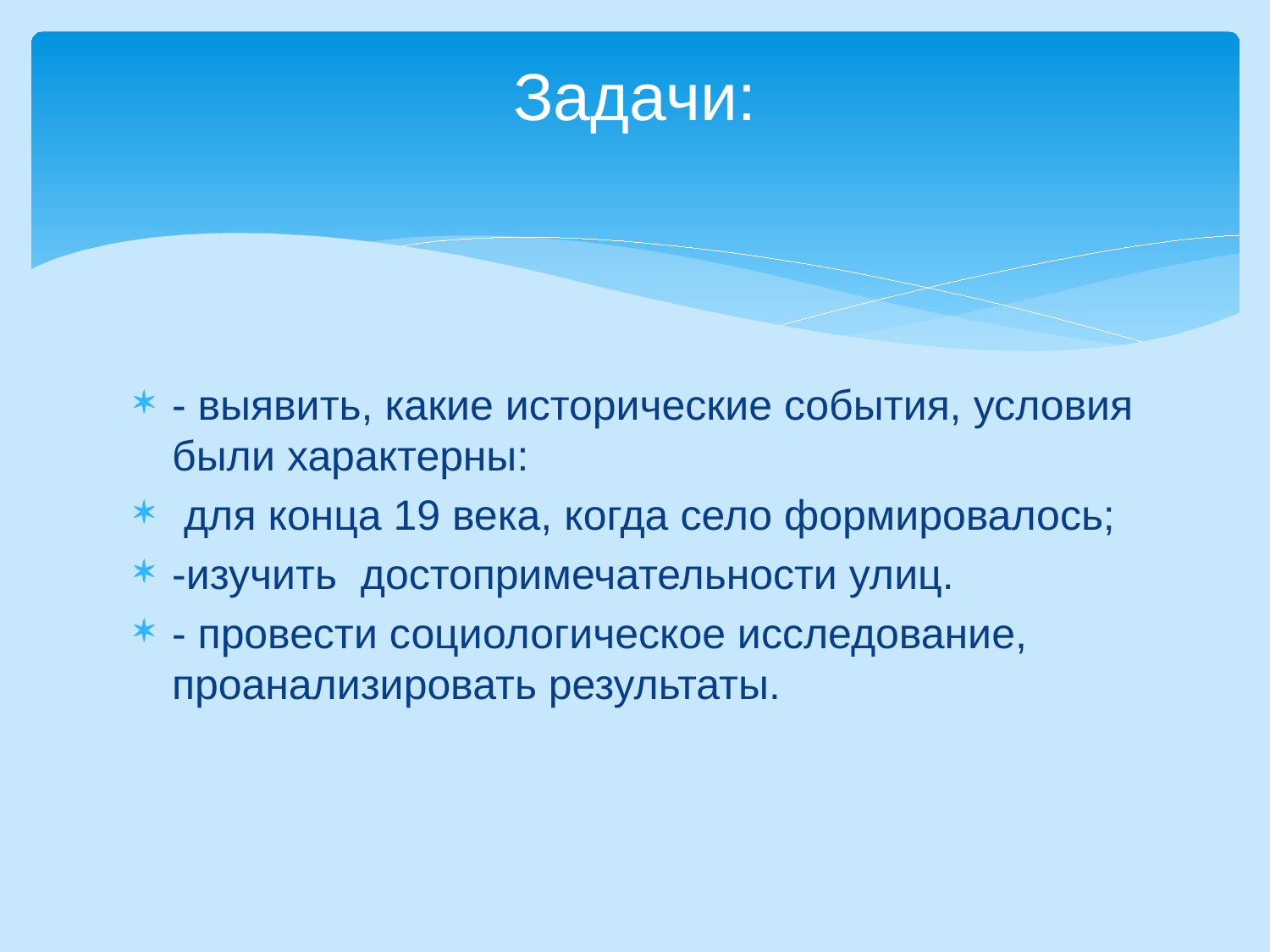

# Задачи:
- выявить, какие исторические события, условия были характерны:
 для конца 19 века, когда село формировалось;
-изучить  достопримечательности улиц.
- провести социологическое исследование, проанализировать результаты.